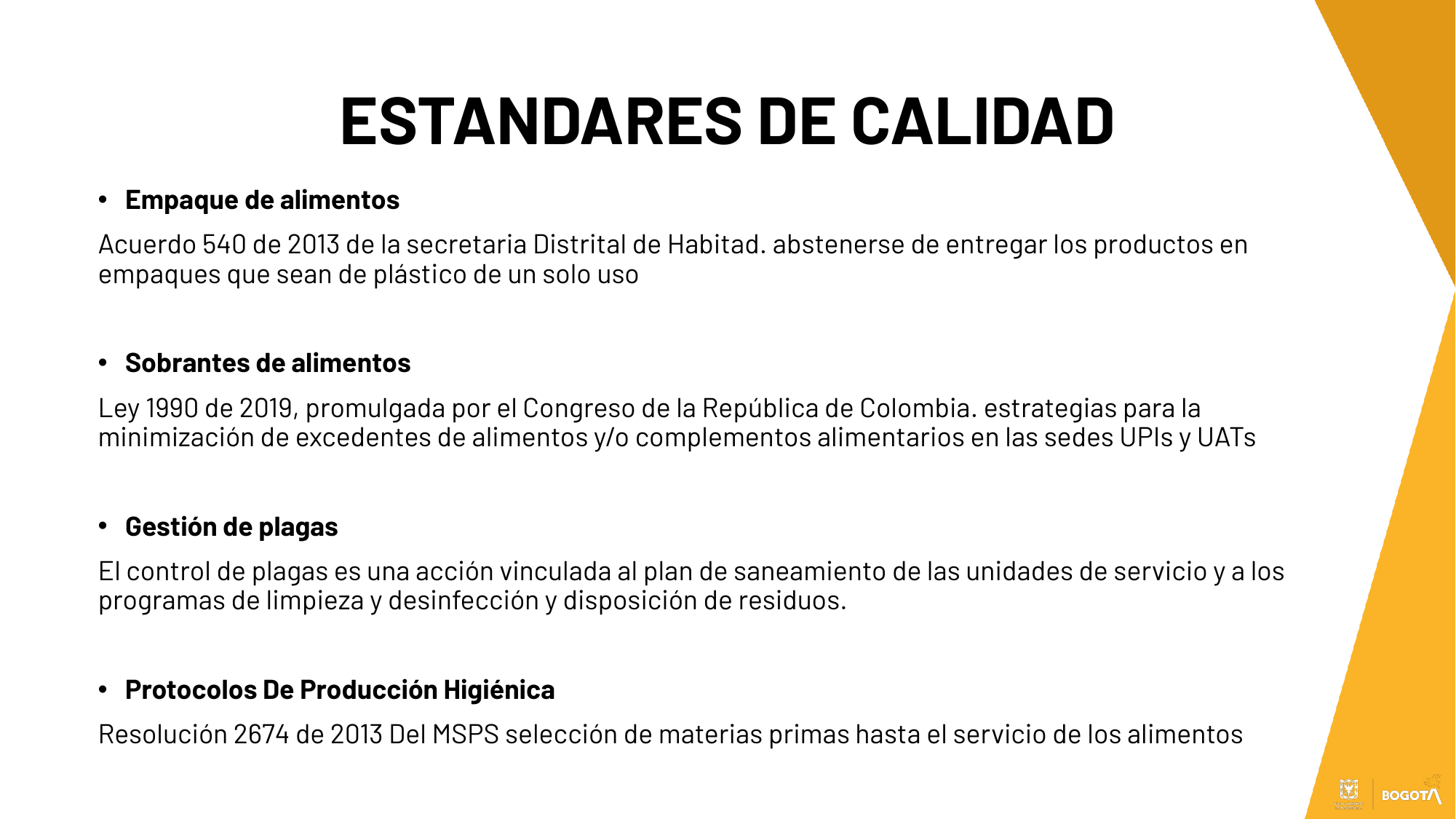

# ESTANDARES DE CALIDAD
Empaque de alimentos
Acuerdo 540 de 2013 de la secretaria Distrital de Habitad. abstenerse de entregar los productos en empaques que sean de plástico de un solo uso

Sobrantes de alimentos
Ley 1990 de 2019, promulgada por el Congreso de la República de Colombia. estrategias para la minimización de excedentes de alimentos y/o complementos alimentarios en las sedes UPIs y UATs

Gestión de plagas
El control de plagas es una acción vinculada al plan de saneamiento de las unidades de servicio y a los programas de limpieza y desinfección y disposición de residuos.

Protocolos De Producción Higiénica
Resolución 2674 de 2013 Del MSPS selección de materias primas hasta el servicio de los alimentos